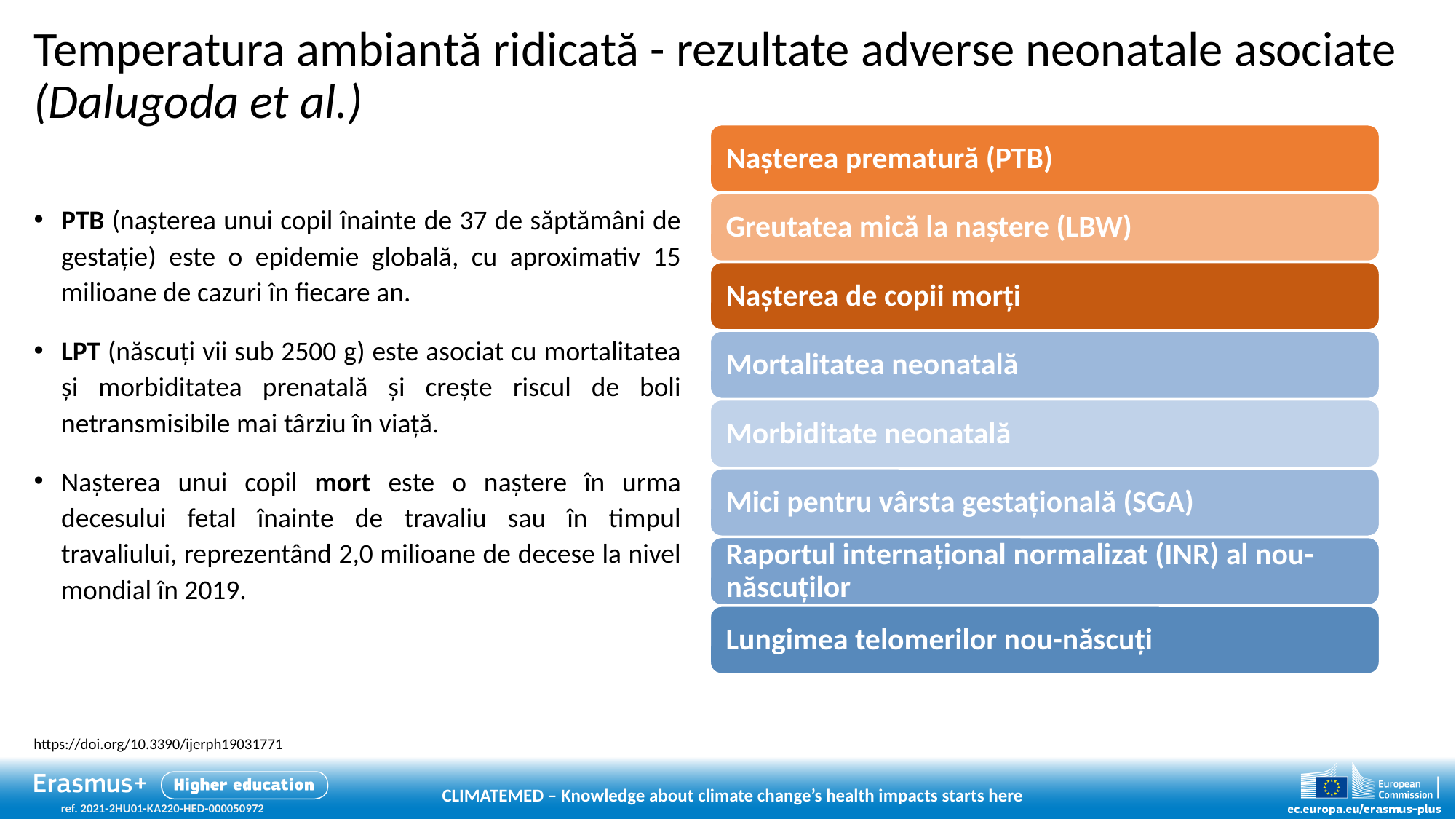

# Temperatura ambiantă ridicată - rezultate adverse neonatale asociate (Dalugoda et al.)
Nașterea prematură (PTB)
Greutatea mică la naștere (LBW)
Nașterea de copii morți
Mortalitatea neonatală
Morbiditate neonatală
Mici pentru vârsta gestațională (SGA)
Raportul internațional normalizat (INR) al nou-născuților
Lungimea telomerilor nou-născuți
PTB (nașterea unui copil înainte de 37 de săptămâni de gestație) este o epidemie globală, cu aproximativ 15 milioane de cazuri în fiecare an.
LPT (născuți vii sub 2500 g) este asociat cu mortalitatea și morbiditatea prenatală și crește riscul de boli netransmisibile mai târziu în viață.
Nașterea unui copil mort este o naștere în urma decesului fetal înainte de travaliu sau în timpul travaliului, reprezentând 2,0 milioane de decese la nivel mondial în 2019.
https://doi.org/10.3390/ijerph19031771